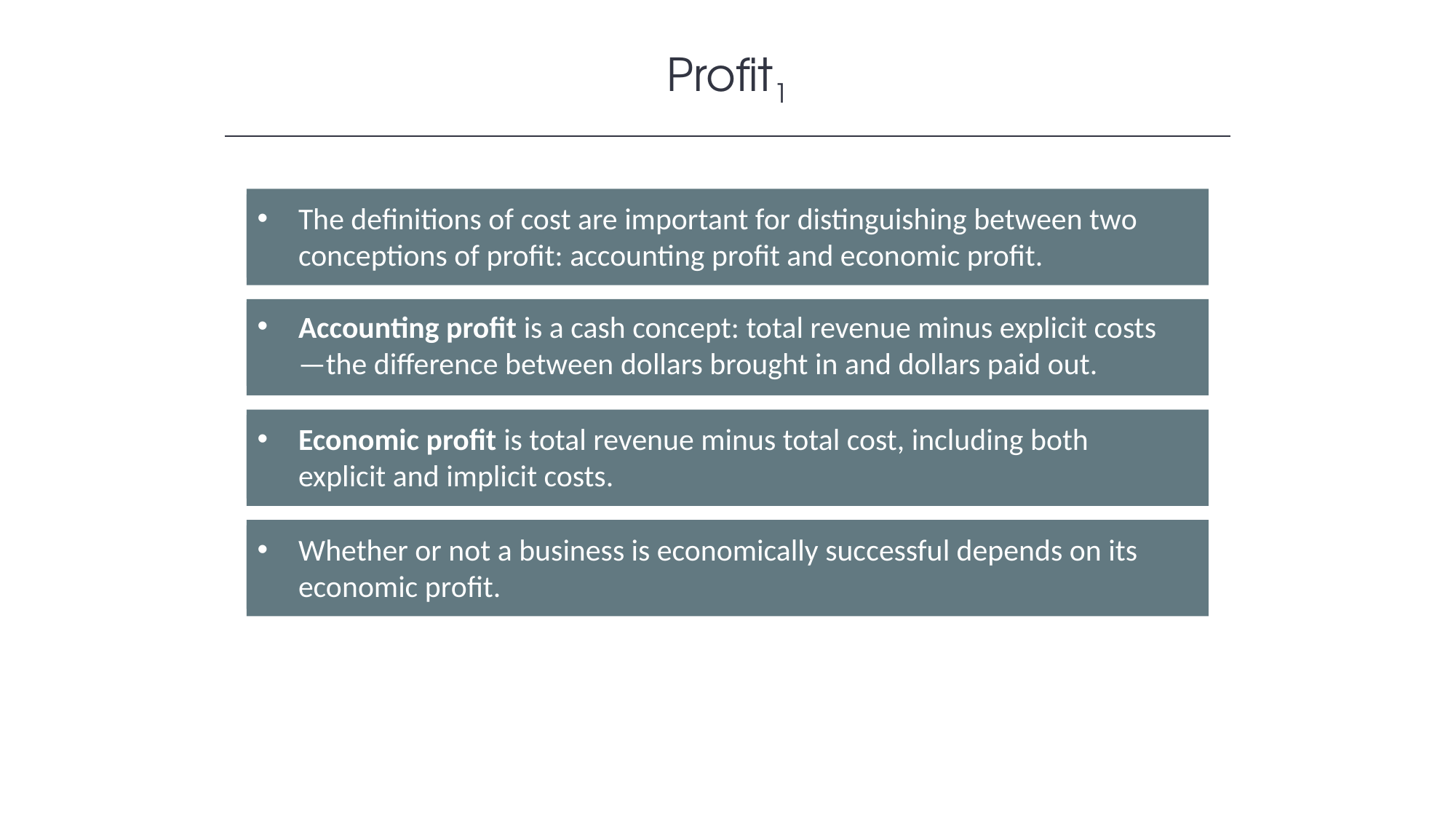

Profit1

The definitions of cost are important for distinguishing between two conceptions of profit: accounting profit and economic profit.

Accounting profit is a cash concept: total revenue minus explicit costs—the difference between dollars brought in and dollars paid out.

Economic profit is total revenue minus total cost, including both explicit and implicit costs.

Whether or not a business is economically successful depends on its economic profit.